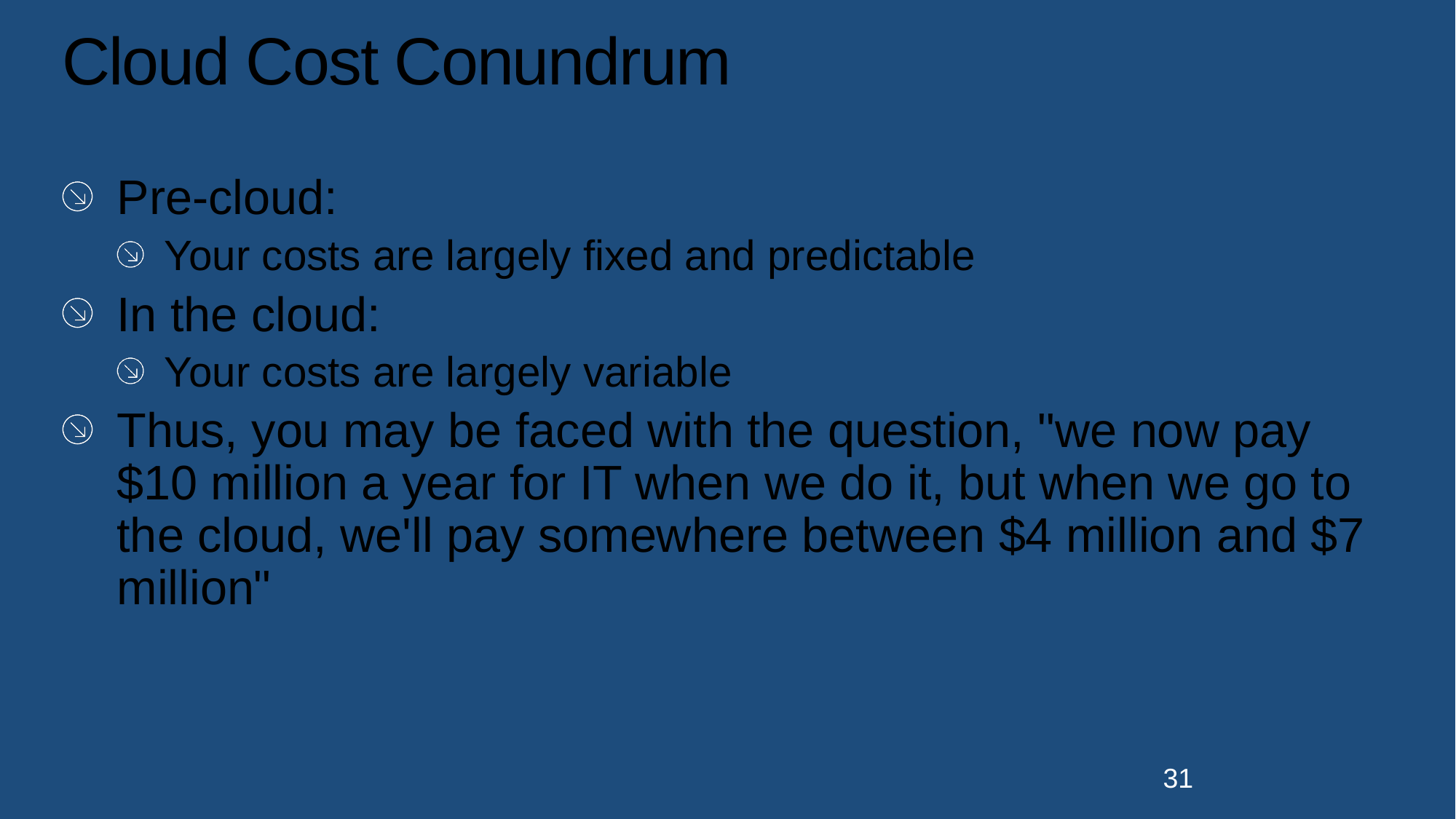

# Cloud Cost Conundrum
Pre-cloud:
Your costs are largely fixed and predictable
In the cloud:
Your costs are largely variable
Thus, you may be faced with the question, "we now pay $10 million a year for IT when we do it, but when we go to the cloud, we'll pay somewhere between $4 million and $7 million"
31